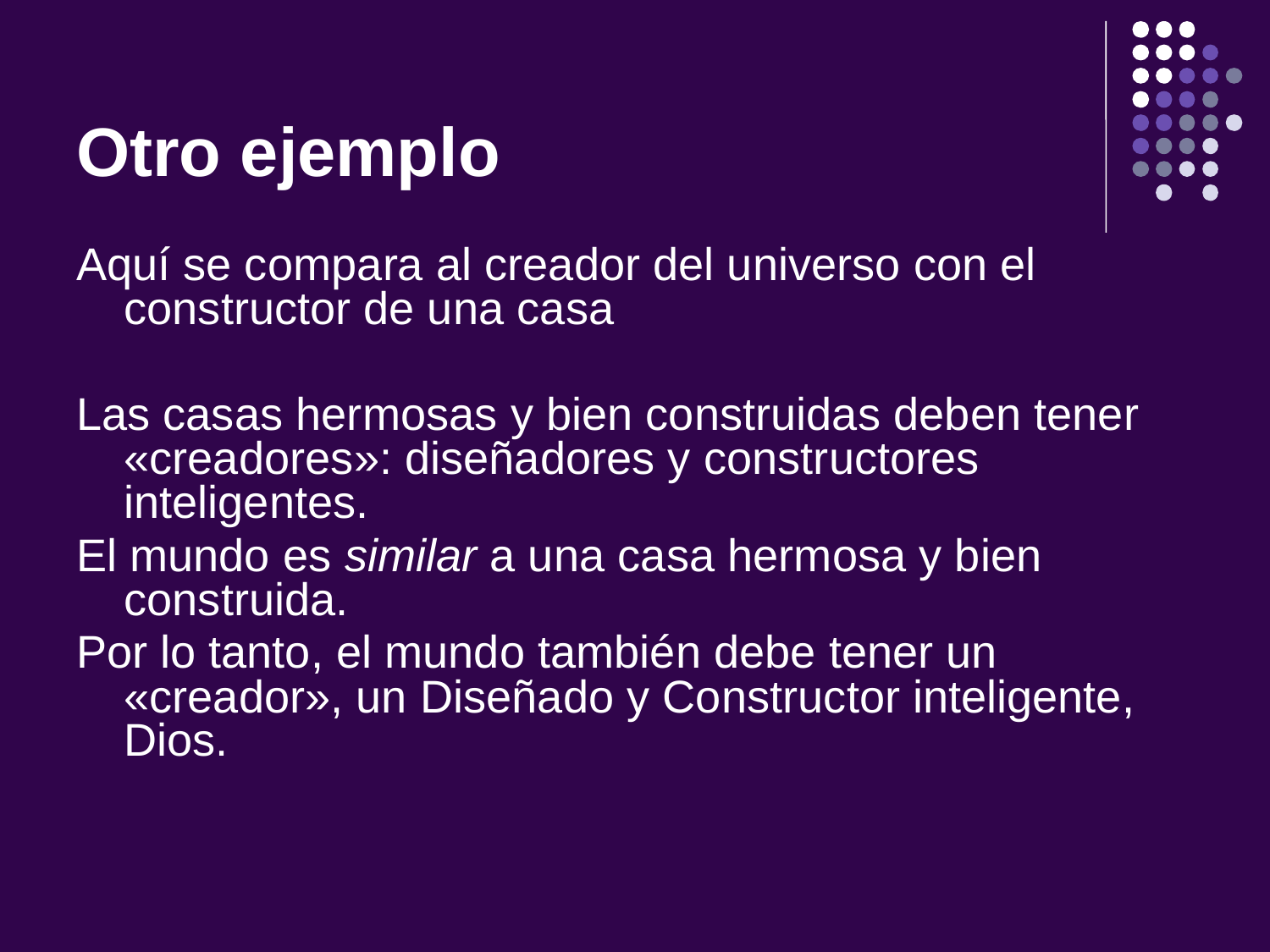

# Otro ejemplo
Aquí se compara al creador del universo con el constructor de una casa

Las casas hermosas y bien construidas deben tener «creadores»: diseñadores y constructores inteligentes.
El mundo es similar a una casa hermosa y bien construida.
Por lo tanto, el mundo también debe tener un «creador», un Diseñado y Constructor inteligente, Dios.